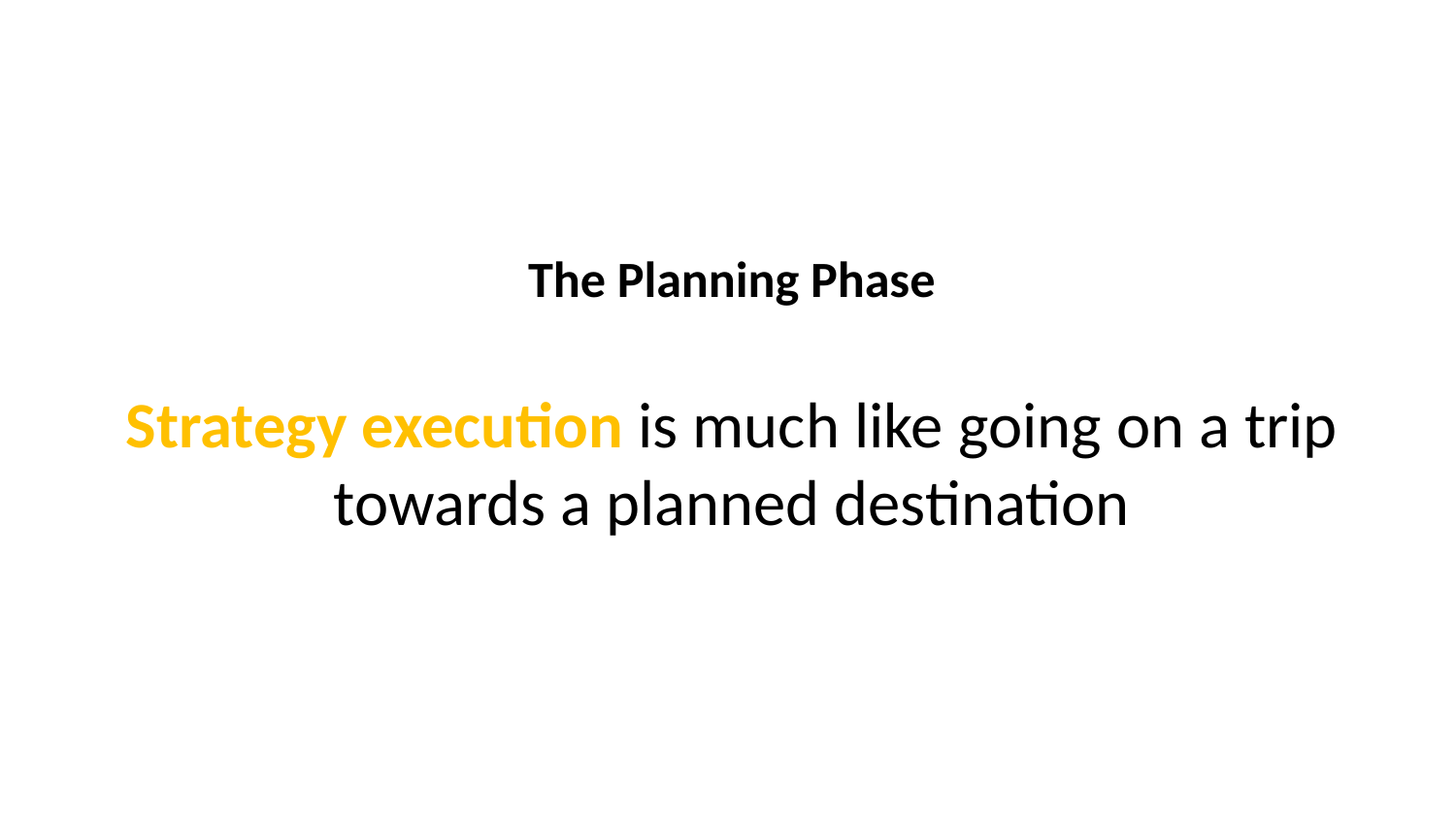

# The Planning Phase
Strategy execution is much like going on a trip towards a planned destination